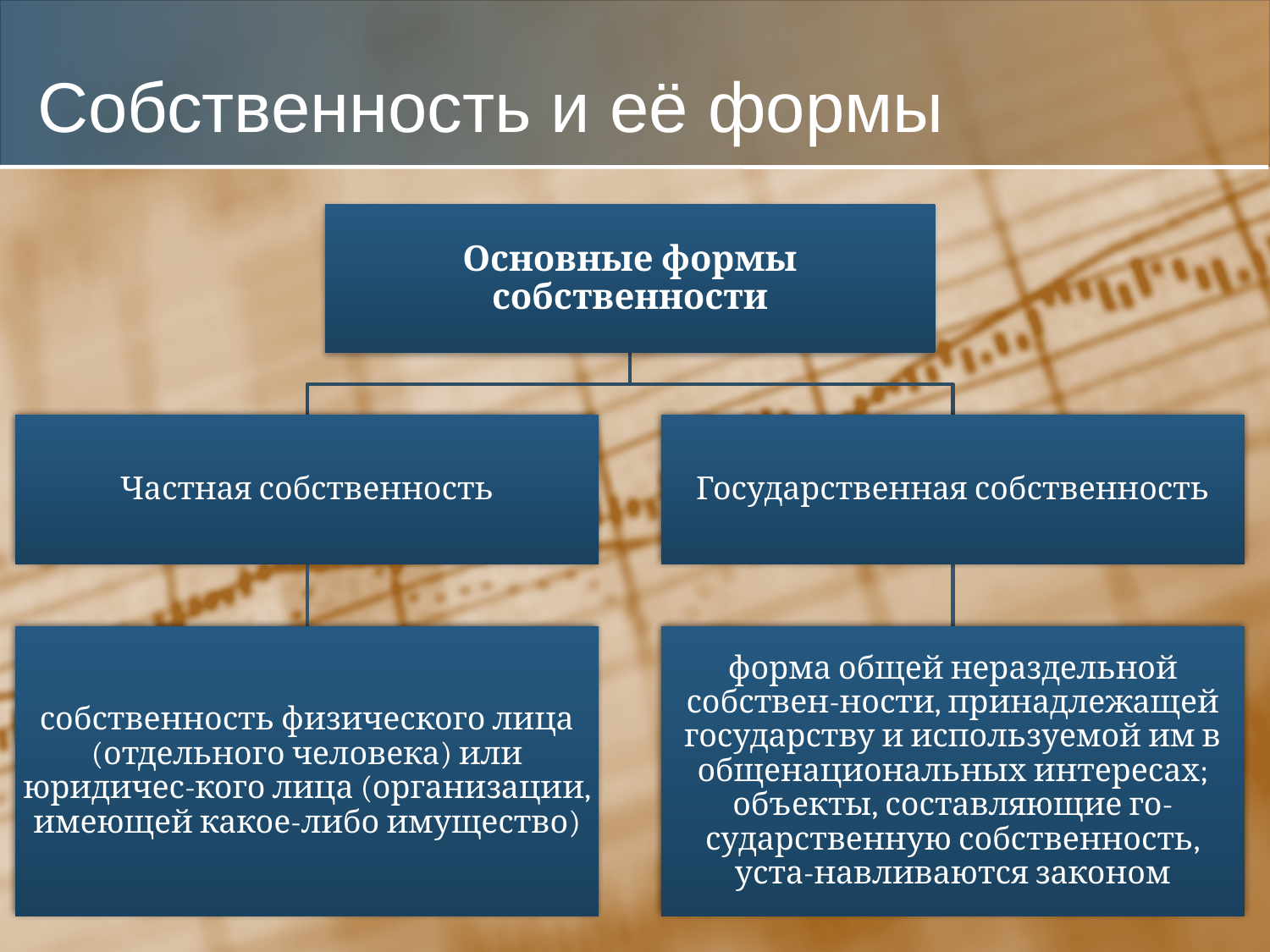

# Собственность и её формы
Основные формы собственности
Частная собственность
собственность физического лица (отдельного человека) или юридичес-кого лица (организации, имеющей какое-либо имущество)
Государственная собственность
форма общей нераздельной собствен-ности, принадлежащей государству и используемой им в общенациональных интересах; объекты, составляющие го-сударственную собственность, уста-навливаются законом